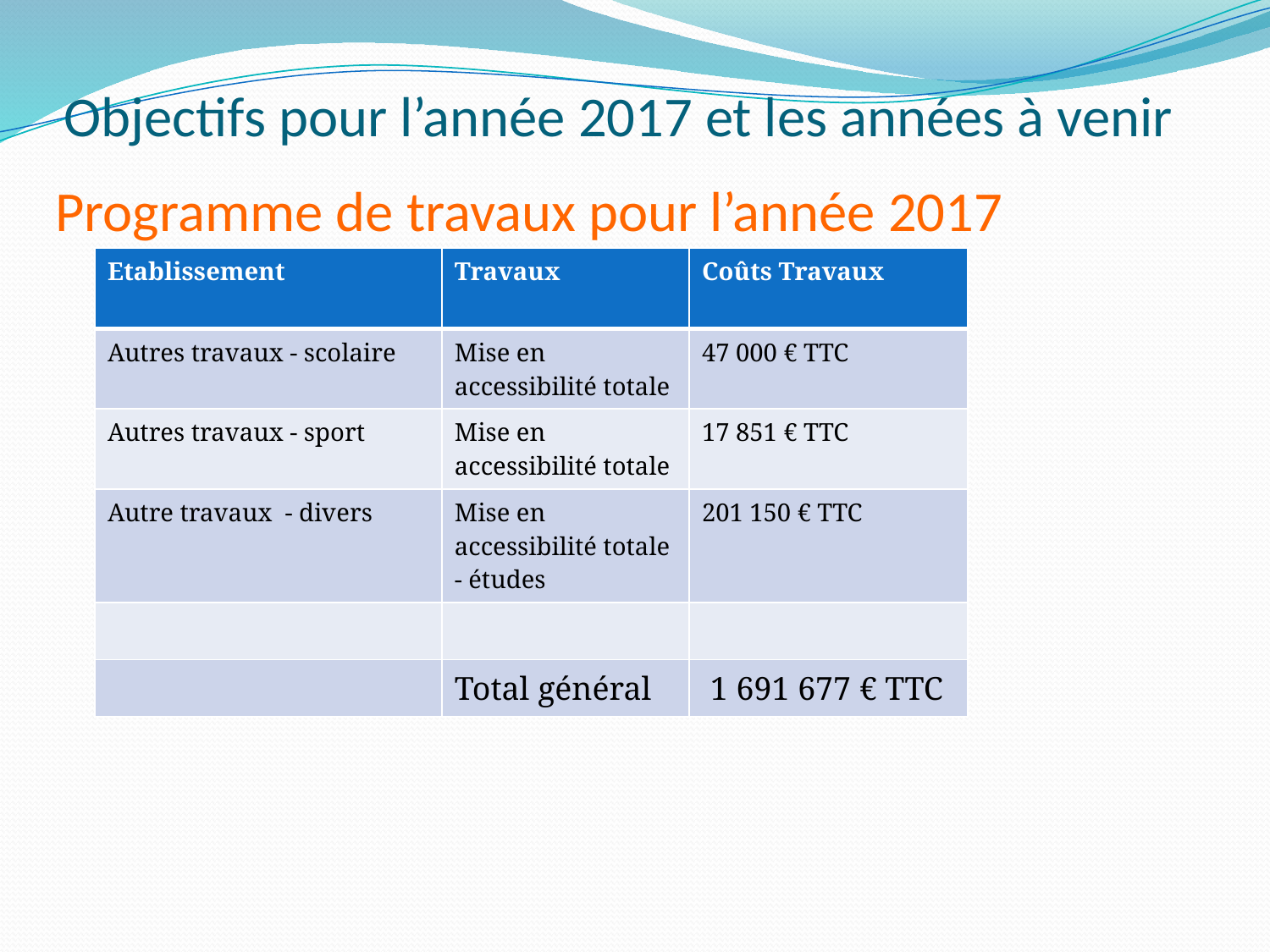

# Objectifs pour l’année 2017 et les années à venir
Programme de travaux pour l’année 2017

| Etablissement | Travaux | Coûts Travaux |
| --- | --- | --- |
| Autres travaux - scolaire | Mise en accessibilité totale | 47 000 € TTC |
| Autres travaux - sport | Mise en accessibilité totale | 17 851 € TTC |
| Autre travaux - divers | Mise en accessibilité totale - études | 201 150 € TTC |
|  |  |  |
|  | Total général | 1 691 677 € TTC |